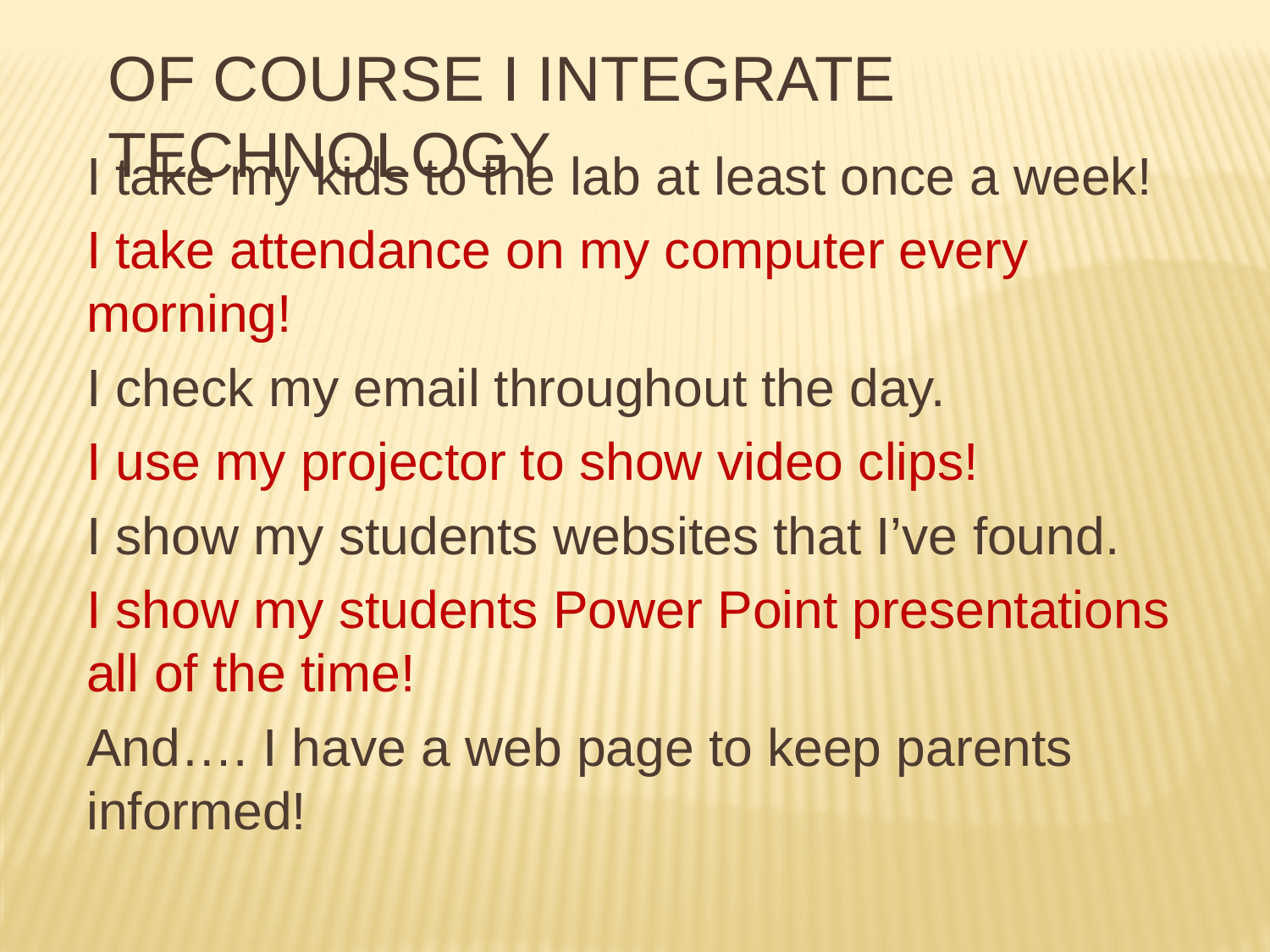

# Of Course I Integrate Technology
I take my kids to the lab at least once a week!
I take attendance on my computer every morning!
I check my email throughout the day.
I use my projector to show video clips!
I show my students websites that I’ve found.
I show my students Power Point presentations all of the time!
And…. I have a web page to keep parents informed!